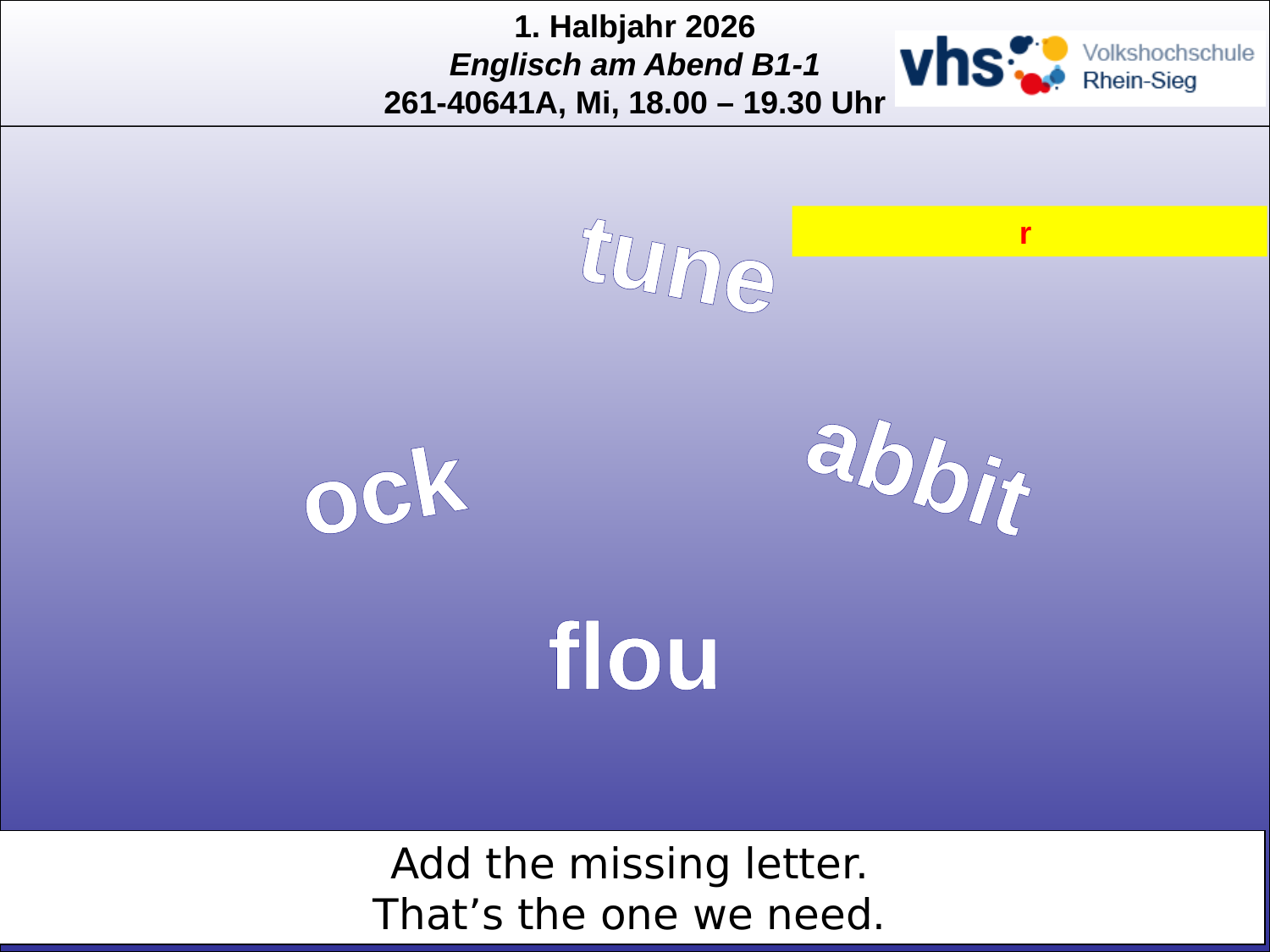

tune
r
abbit
ock
flou
Add the missing letter.
That’s the one we need.